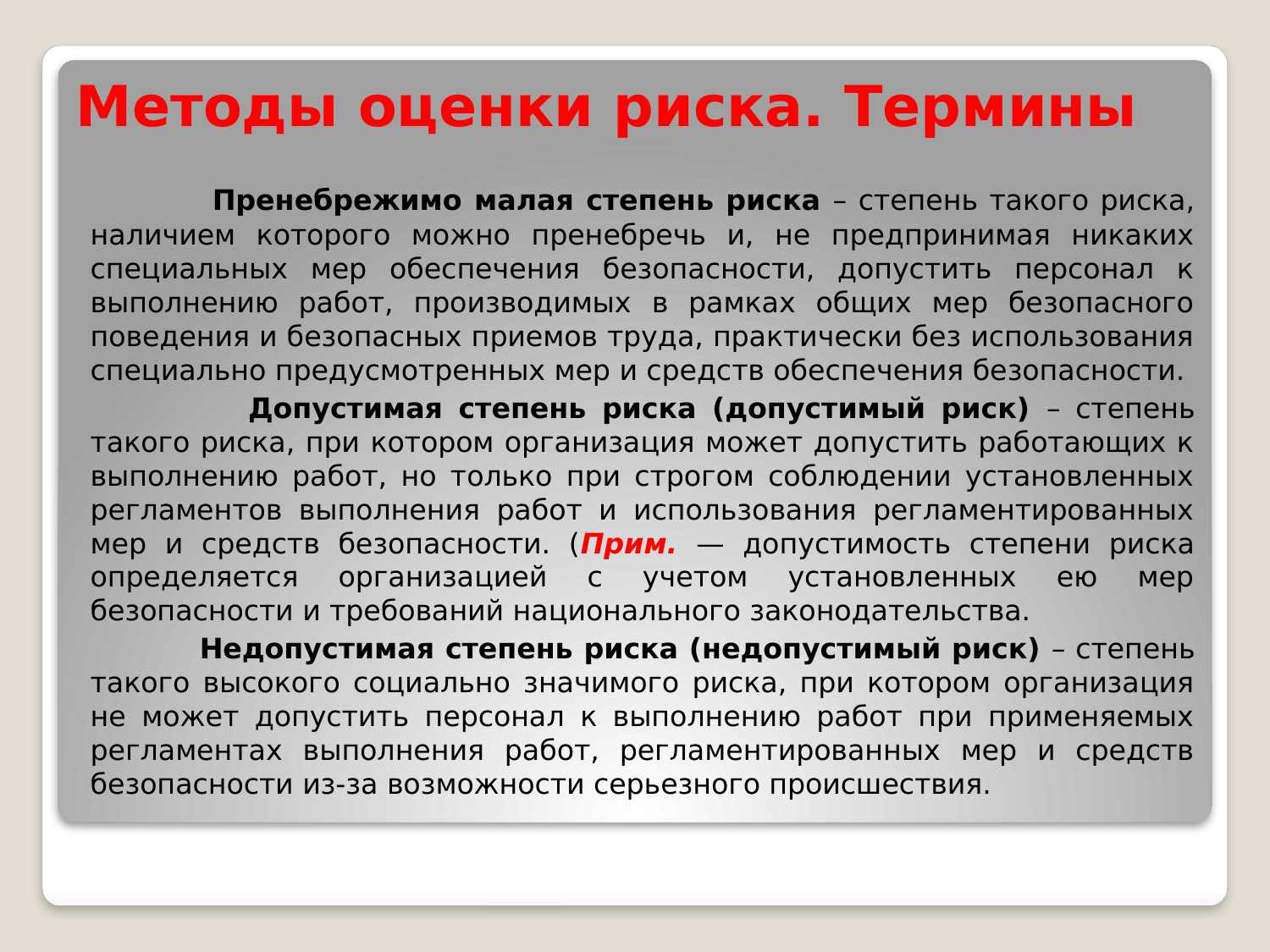

# Методы оценки риска. Термины
         Пренебрежимо малая степень риска – степень такого риска, наличием которого можно пренебречь и, не предпринимая никаких специальных мер обеспечения безопасности, допустить персонал к выполнению работ, производимых в рамках общих мер безопасного поведения и безопасных приемов труда, практически без использования специально предусмотренных мер и средств обеспечения безопасности.
          Допустимая степень риска (допустимый риск) – степень такого риска, при котором организация может допустить работающих к выполнению работ, но только при строгом соблюдении установленных регламентов выполнения работ и использования регламентированных мер и средств безопасности. (Прим. — допустимость степени риска определяется организацией с учетом установленных ею мер безопасности и требований национального законодательства.
          Недопустимая степень риска (недопустимый риск) – степень такого высокого социально значимого риска, при котором организация не может допустить персонал к выполнению работ при применяемых регламентах выполнения работ, регламентированных мер и средств безопасности из-за возможности серьезного происшествия.